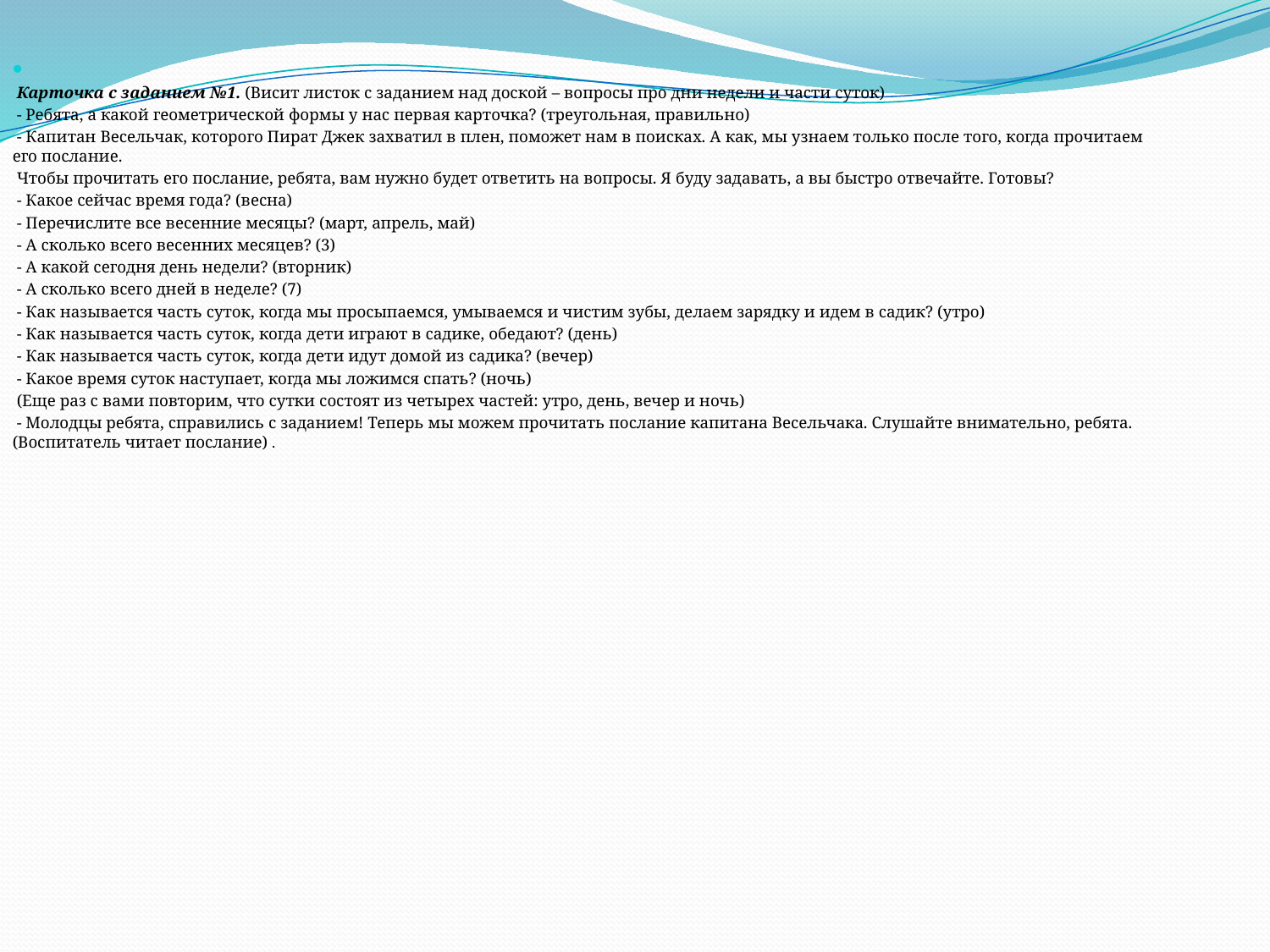

Карточка с заданием №1. (Висит листок с заданием над доской – вопросы про дни недели и части суток)
 - Ребята, а какой геометрической формы у нас первая карточка? (треугольная, правильно)
 - Капитан Весельчак, которого Пират Джек захватил в плен, поможет нам в поисках. А как, мы узнаем только после того, когда прочитаем его послание.
 Чтобы прочитать его послание, ребята, вам нужно будет ответить на вопросы. Я буду задавать, а вы быстро отвечайте. Готовы?
 - Какое сейчас время года? (весна)
 - Перечислите все весенние месяцы? (март, апрель, май)
 - А сколько всего весенних месяцев? (3)
 - А какой сегодня день недели? (вторник)
 - А сколько всего дней в неделе? (7)
 - Как называется часть суток, когда мы просыпаемся, умываемся и чистим зубы, делаем зарядку и идем в садик? (утро)
 - Как называется часть суток, когда дети играют в садике, обедают? (день)
 - Как называется часть суток, когда дети идут домой из садика? (вечер)
 - Какое время суток наступает, когда мы ложимся спать? (ночь)
 (Еще раз с вами повторим, что сутки состоят из четырех частей: утро, день, вечер и ночь)
 - Молодцы ребята, справились с заданием! Теперь мы можем прочитать послание капитана Весельчака. Слушайте внимательно, ребята. (Воспитатель читает послание) .